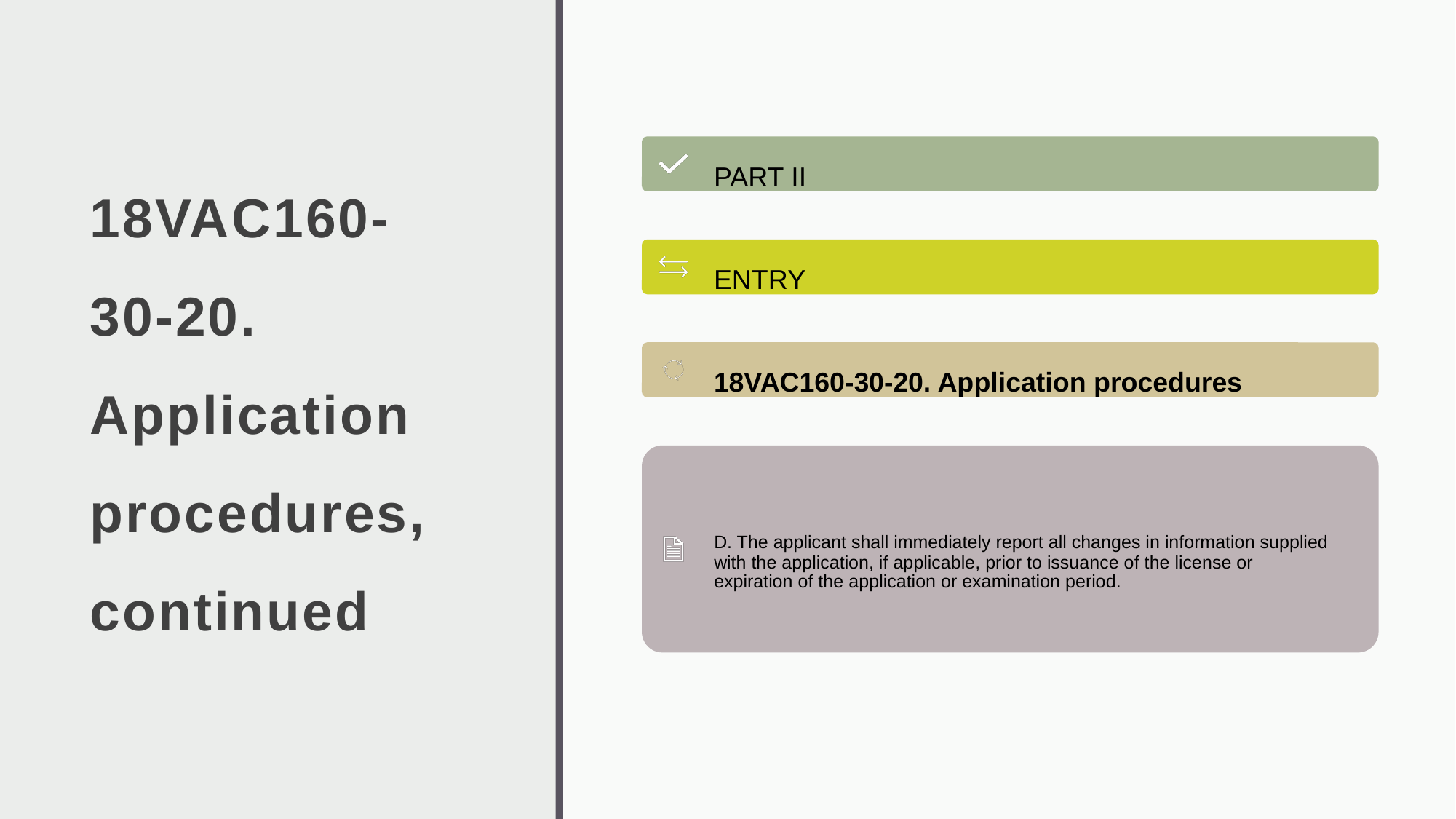

PART II
ENTRY
18VAC160-30-20. Application procedures
D. The applicant shall immediately report all changes in information supplied with the application, if applicable, prior to issuance of the license or expiration of the application or examination period.
# 18VAC160-30-20. Application procedures, continued